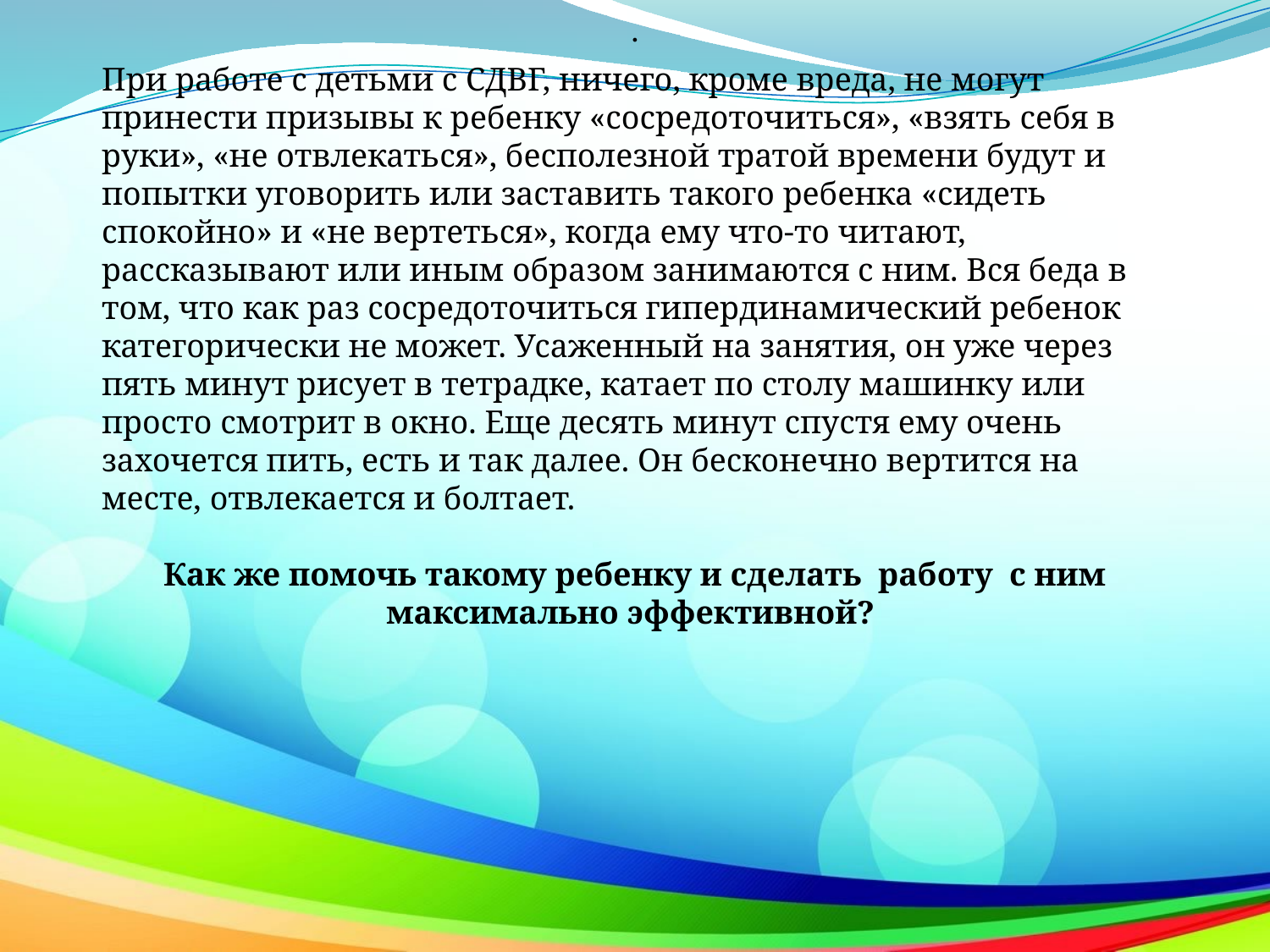

.
При работе с детьми с СДВГ, ничего, кроме вреда, не могут принести призывы к ребенку «сосредоточиться», «взять себя в руки», «не отвлекаться», бесполезной тратой времени будут и попытки уговорить или заставить такого ребенка «сидеть спокойно» и «не вертеться», когда ему что-то читают, рассказывают или иным образом занимаются с ним. Вся беда в том, что как раз сосредоточиться гипердинамический ребенок категорически не может. Усаженный на занятия, он уже через пять минут рисует в тетрадке, катает по столу машинку или просто смотрит в окно. Еще десять минут спустя ему очень захочется пить, есть и так далее. Он бесконечно вертится на месте, отвлекается и болтает.

Как же помочь такому ребенку и сделать  работу  с ним максимально эффективной?